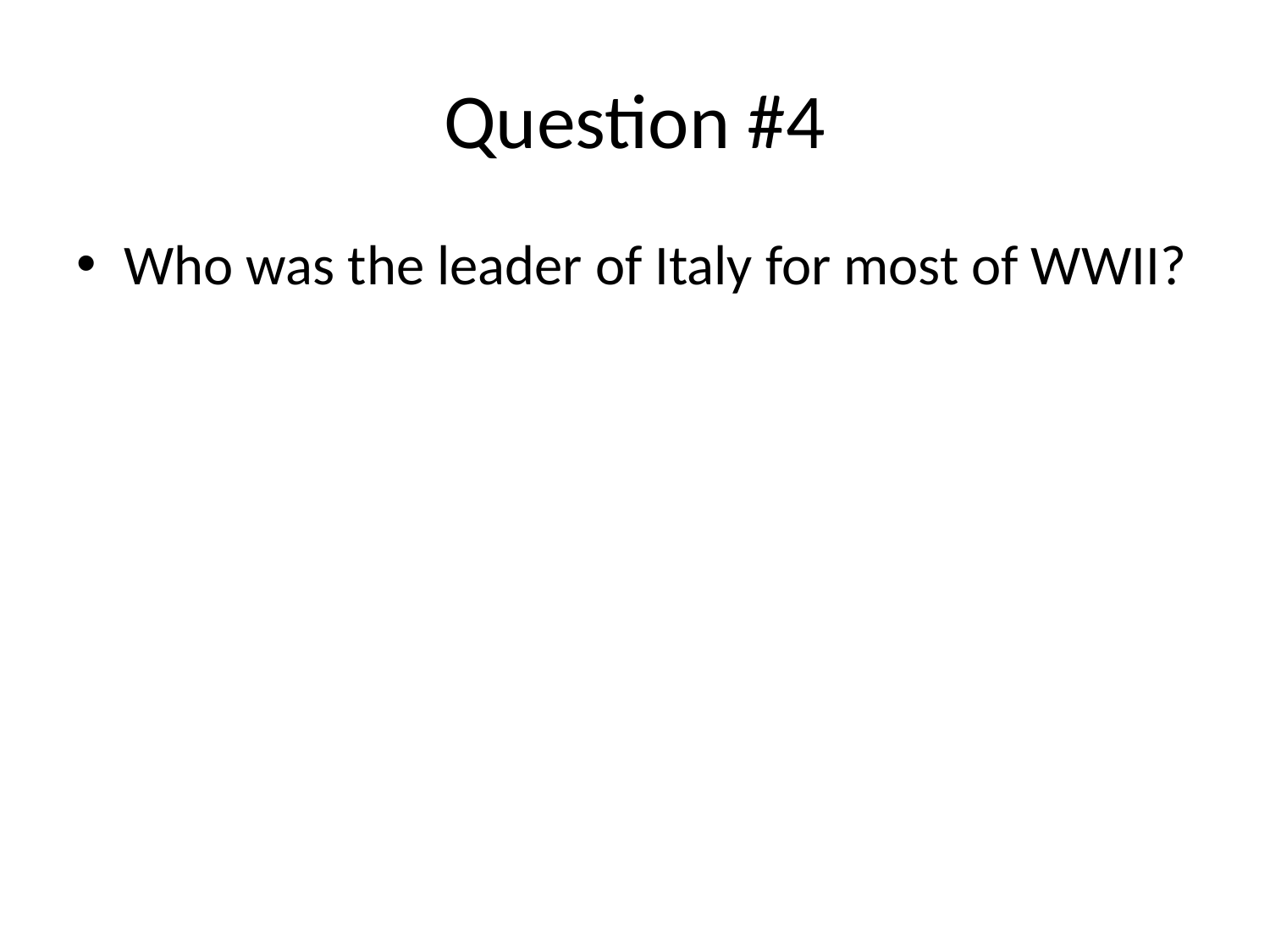

# Question #4
Who was the leader of Italy for most of WWII?